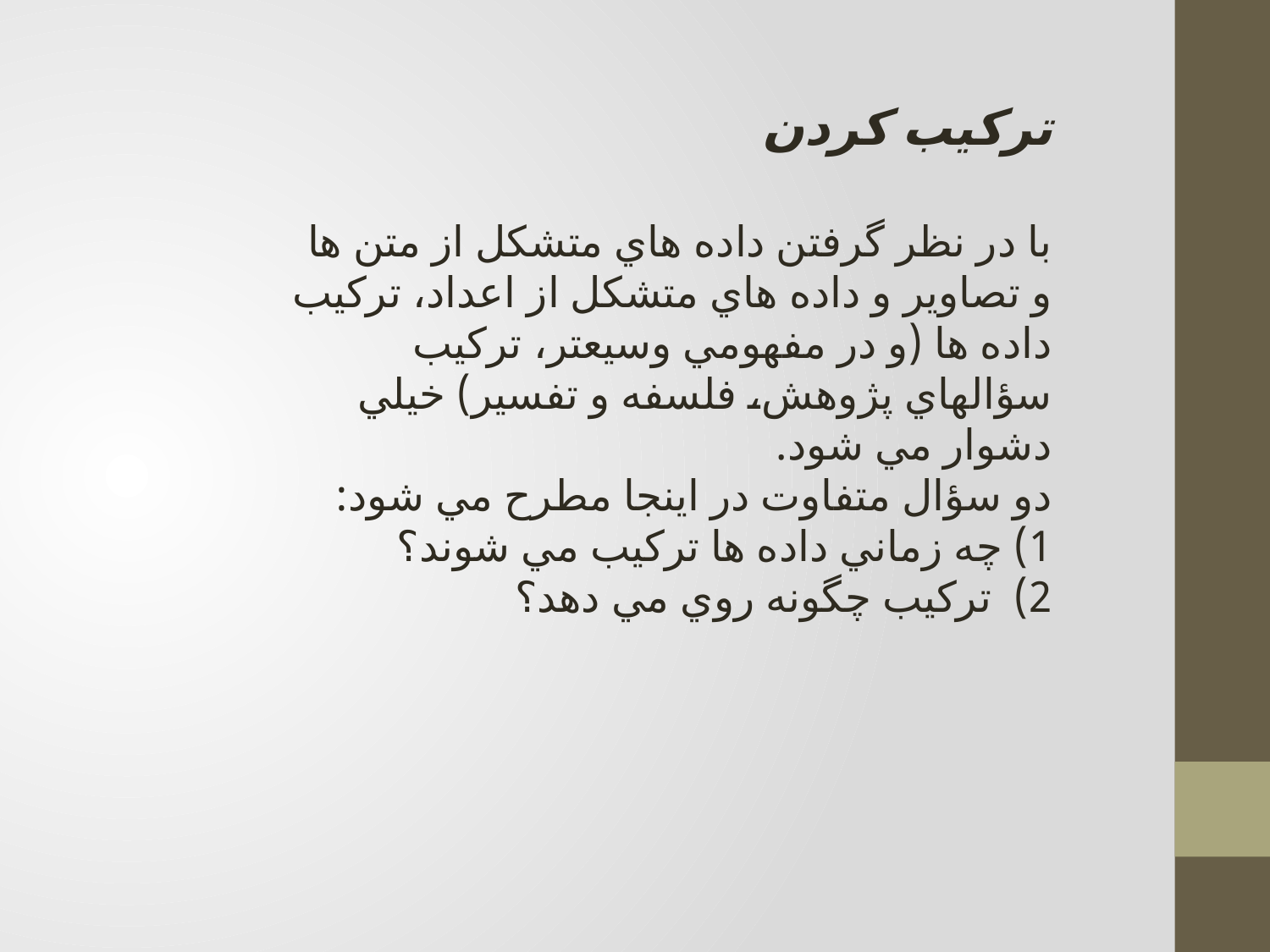

ترکيب کردن

با در نظر گرفتن داده هاي متشکل از متن ها و تصاوير و داده هاي متشکل از اعداد، ترکيب داده ها (و در مفهومي وسيعتر، ترکيب سؤالهاي پژوهش، فلسفه و تفسير) خيلي دشوار مي شود.
دو سؤال متفاوت در اينجا مطرح مي شود:
1) چه زماني داده ها ترکيب مي شوند؟
2)  ترکيب چگونه روي مي دهد؟